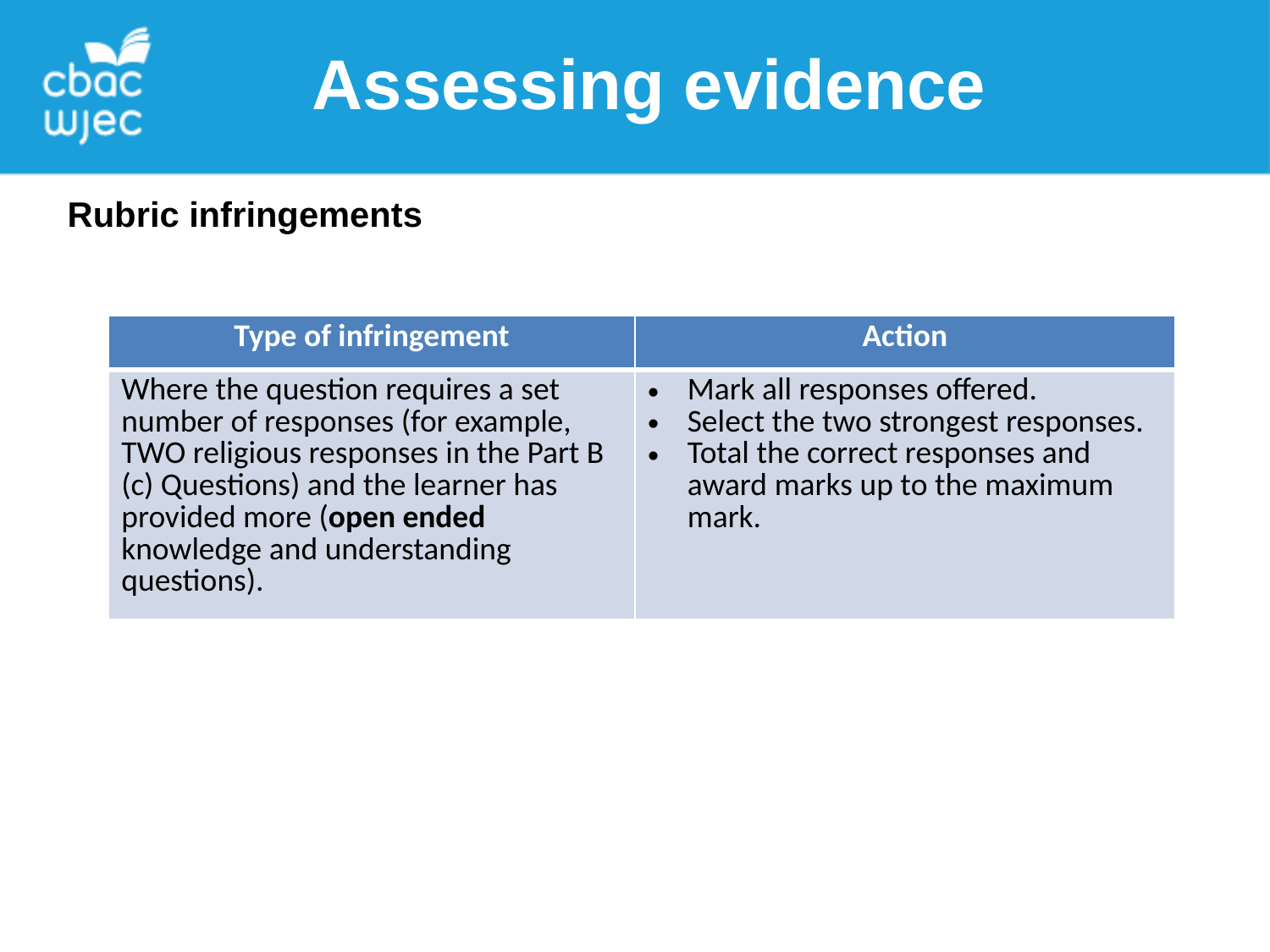

Assessing evidence
Rubric infringements

| Type of infringement | Action |
| --- | --- |
| Where the question requires a set number of responses (for example, TWO religious responses in the Part B (c) Questions) and the learner has provided more (open ended knowledge and understanding questions). | Mark all responses offered. Select the two strongest responses. Total the correct responses and award marks up to the maximum mark. |